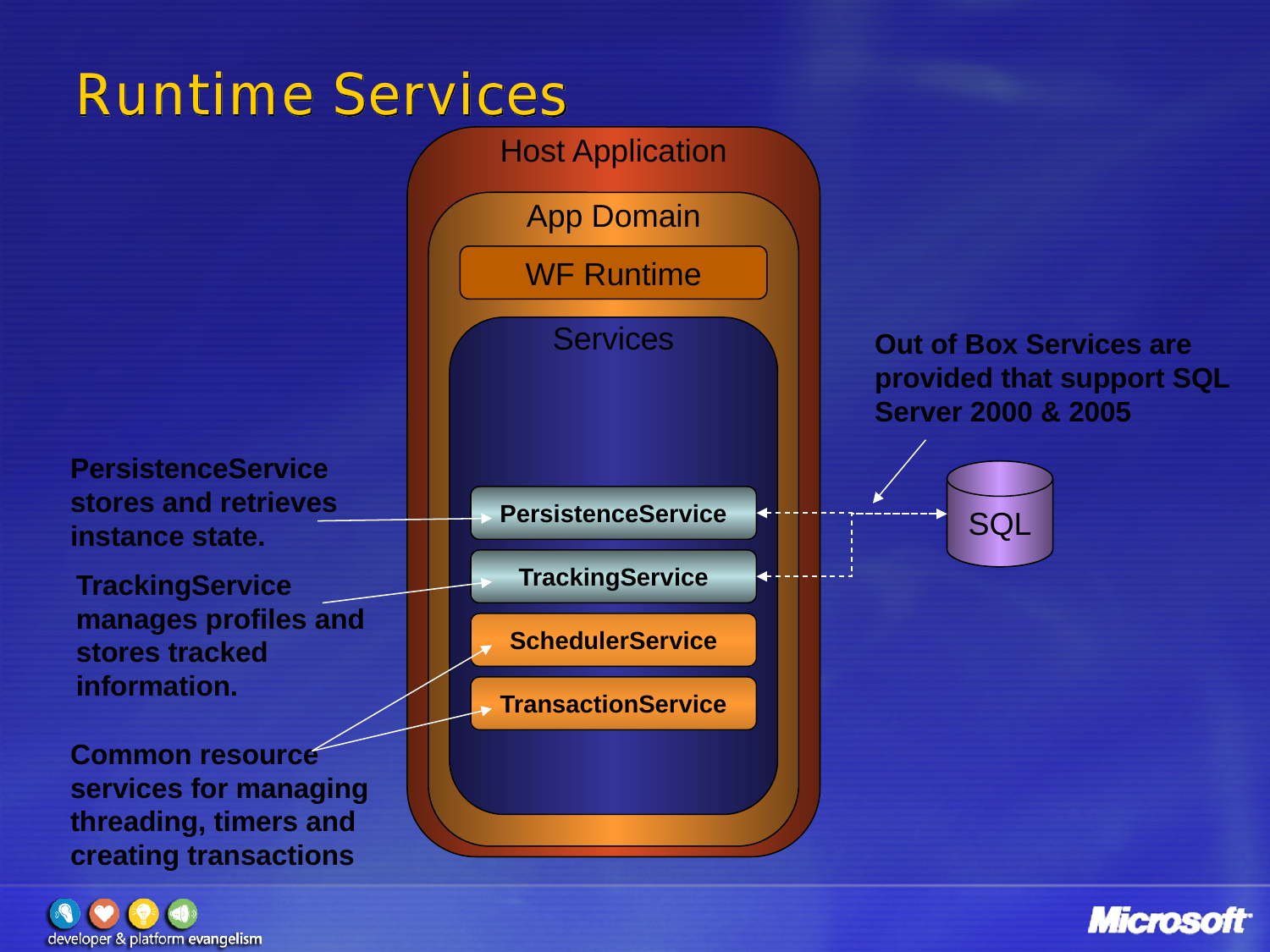

# Runtime Services
Host Application

App Domain

WF Runtime
Services

Out of Box Services are provided that support SQL Server 2000 & 2005

PersistenceService stores and retrieves instance state.
SQL
PersistenceService

TrackingService
TrackingService manages profiles and stores tracked information.

SchedulerService

TransactionService

Common resource services for managing threading, timers and creating transactions